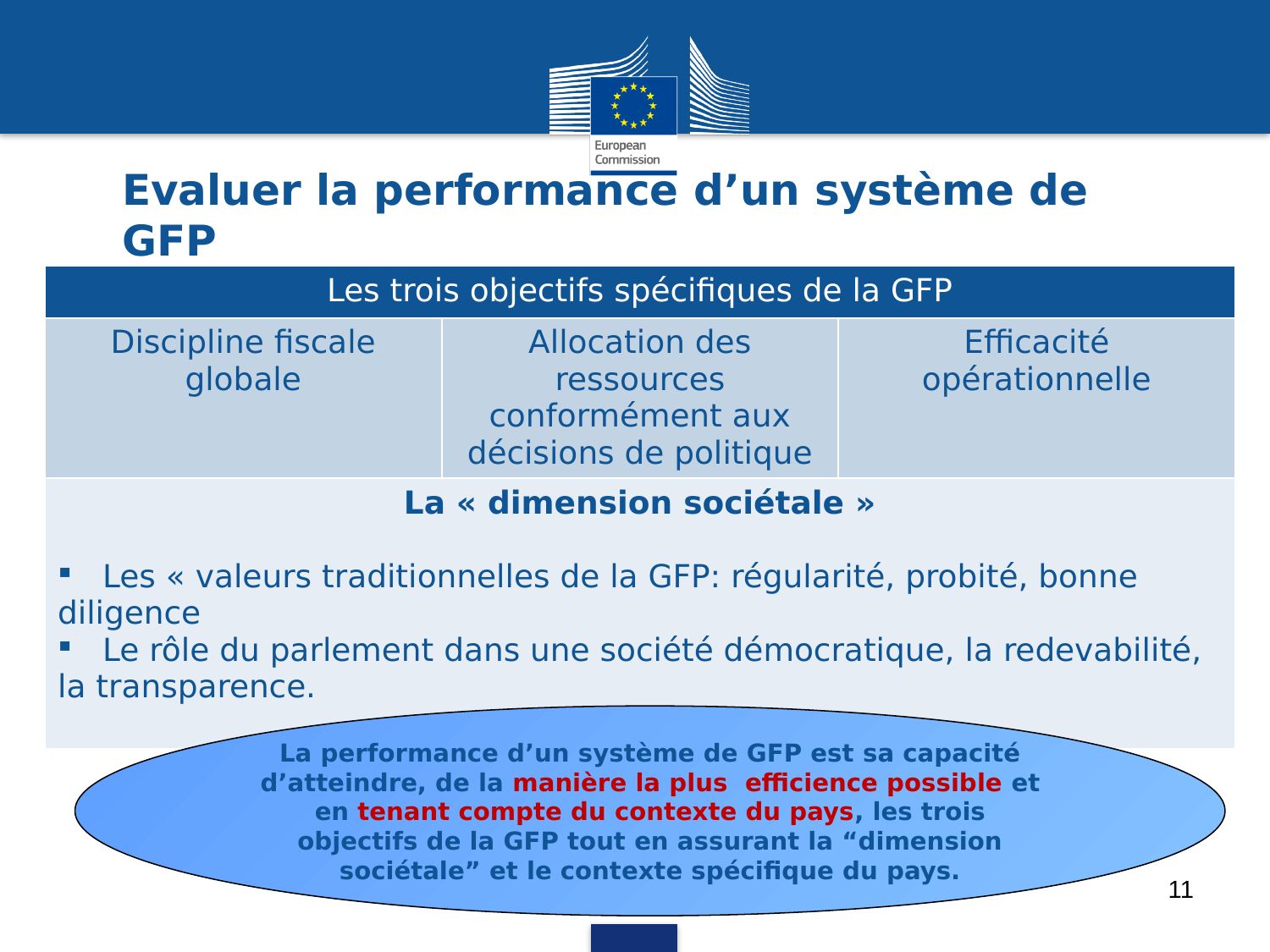

# Evaluer la performance d’un système de GFP
| Les trois objectifs spécifiques de la GFP |  |  |
| --- | --- | --- |
| Discipline fiscale globale | Allocation des ressources conformément aux décisions de politique | Efficacité opérationnelle |
| La « dimension sociétale » Les « valeurs traditionnelles de la GFP: régularité, probité, bonne diligence Le rôle du parlement dans une société démocratique, la redevabilité, la transparence. |  |  |
La performance d’un système de GFP est sa capacité d’atteindre, de la manière la plus  efficience possible et en tenant compte du contexte du pays, les trois objectifs de la GFP tout en assurant la “dimension sociétale” et le contexte spécifique du pays.
11